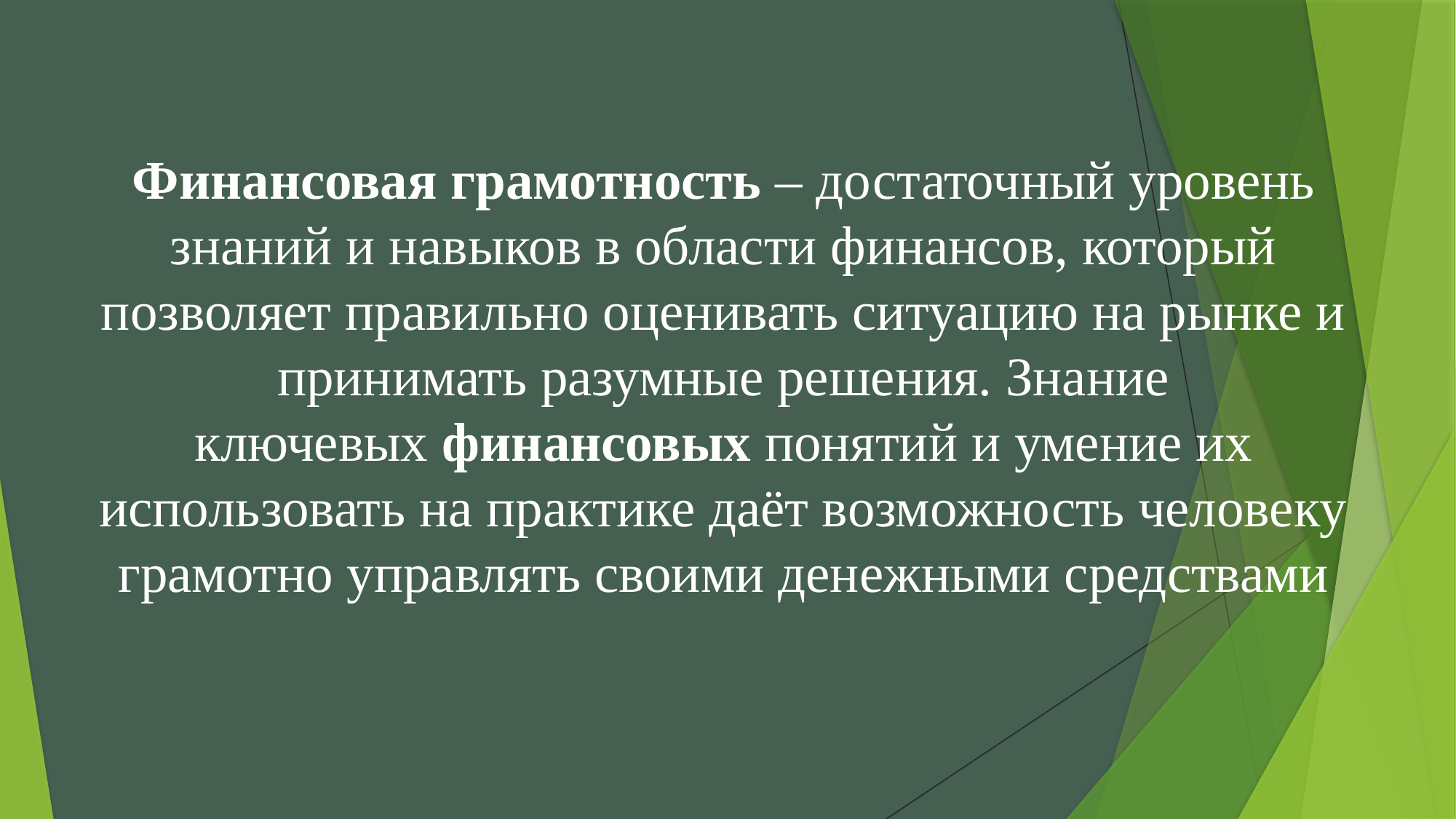

Финансовая грамотность – достаточный уровень знаний и навыков в области финансов, который позволяет правильно оценивать ситуацию на рынке и принимать разумные решения. Знание ключевых финансовых понятий и умение их использовать на практике даёт возможность человеку грамотно управлять своими денежными средствами